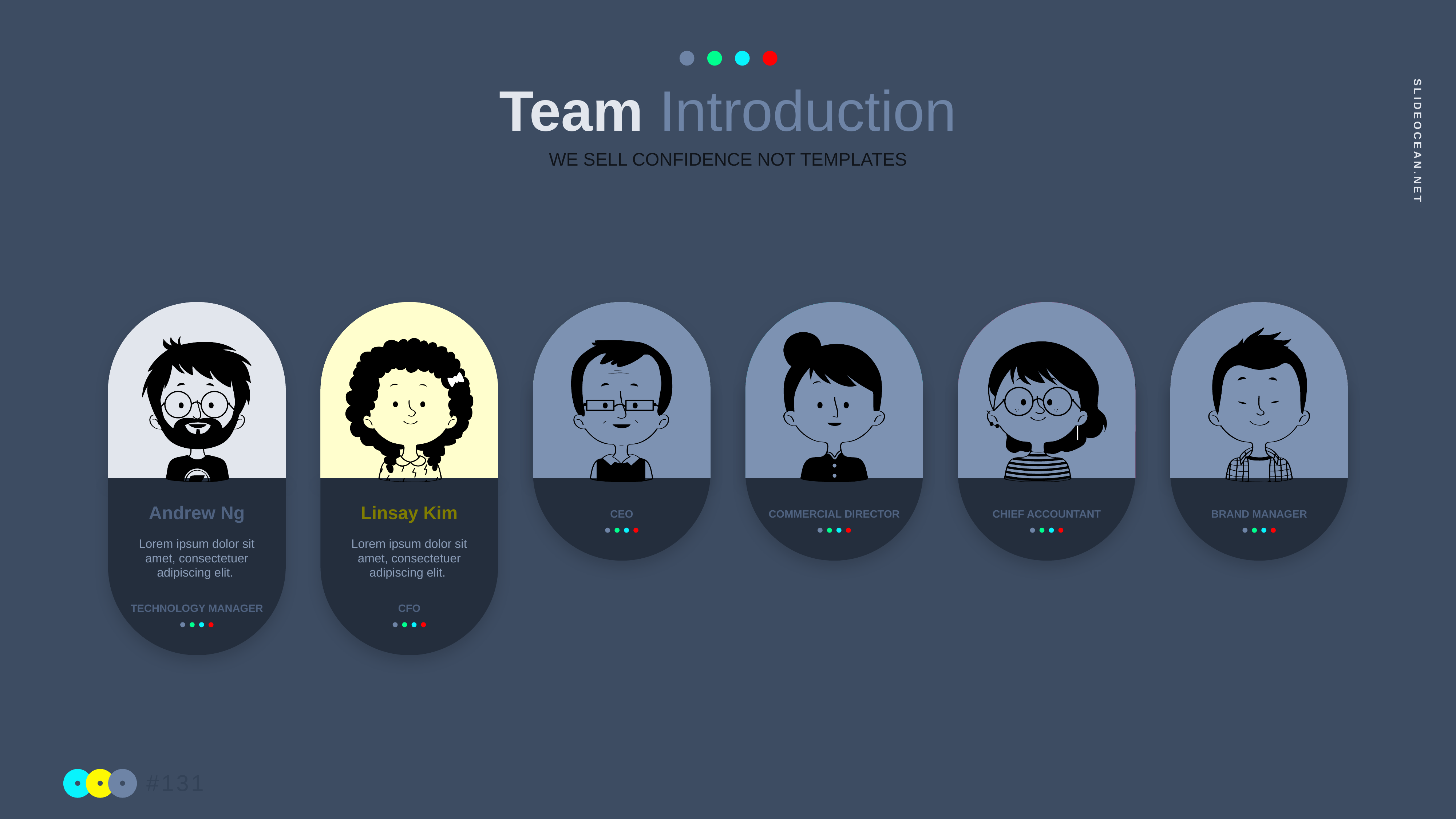

Team Introduction
WE SELL CONFIDENCE NOT TEMPLATES

Ben Peterson
Lorem ipsum dolor sit amet, consectetuer adipiscing elit.
Alice Ang
Lorem ipsum dolor sit amet, consectetuer adipiscing elit.
Jessica Tan
Lorem ipsum dolor sit amet, consectetuer adipiscing elit.
Jackie Ong
Lorem ipsum dolor sit amet, consectetuer adipiscing elit.

Andrew Ng
Lorem ipsum dolor sit amet, consectetuer adipiscing elit.
Linsay Kim
Lorem ipsum dolor sit amet, consectetuer adipiscing elit.
CEO

COMMERCIAL DIRECTOR

CHIEF ACCOUNTANT

BRAND MANAGER

TECHNOLOGY MANAGER

CFO

#131